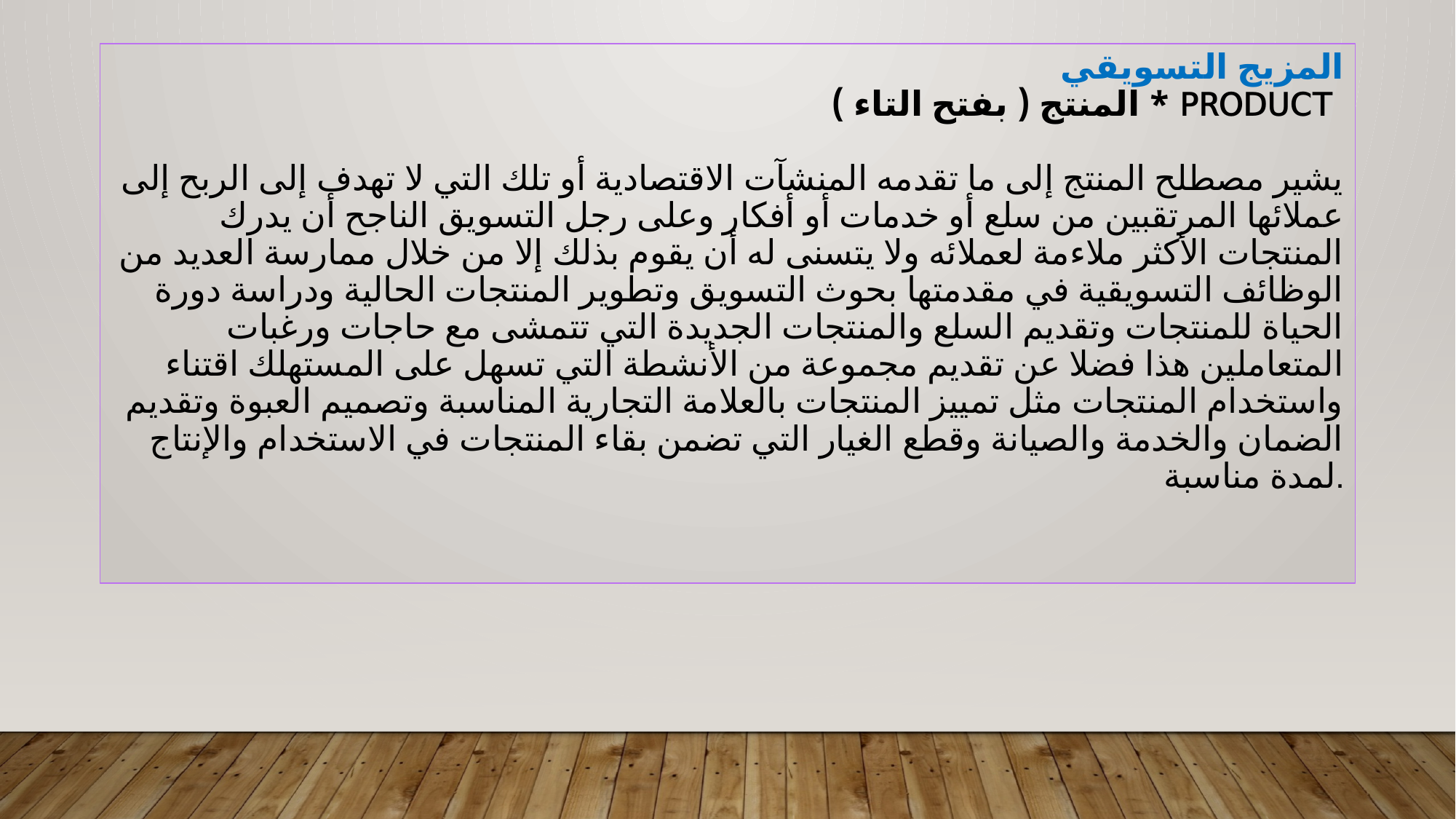

# المزيج التسويقي * المنتج ( بفتح التاء ) product يشير مصطلح المنتج إلى ما تقدمه المنشآت الاقتصادية أو تلك التي لا تهدف إلى الربح إلى عملائها المرتقبين من سلع أو خدمات أو أفكار وعلى رجل التسويق الناجح أن يدرك المنتجات الأكثر ملاءمة لعملائه ولا يتسنى له أن يقوم بذلك إلا من خلال ممارسة العديد من الوظائف التسويقية في مقدمتها بحوث التسويق وتطوير المنتجات الحالية ودراسة دورة الحياة للمنتجات وتقديم السلع والمنتجات الجديدة التي تتمشى مع حاجات ورغبات المتعاملين هذا فضلا عن تقديم مجموعة من الأنشطة التي تسهل على المستهلك اقتناء واستخدام المنتجات مثل تمييز المنتجات بالعلامة التجارية المناسبة وتصميم العبوة وتقديم الضمان والخدمة والصيانة وقطع الغيار التي تضمن بقاء المنتجات في الاستخدام والإنتاج لمدة مناسبة.